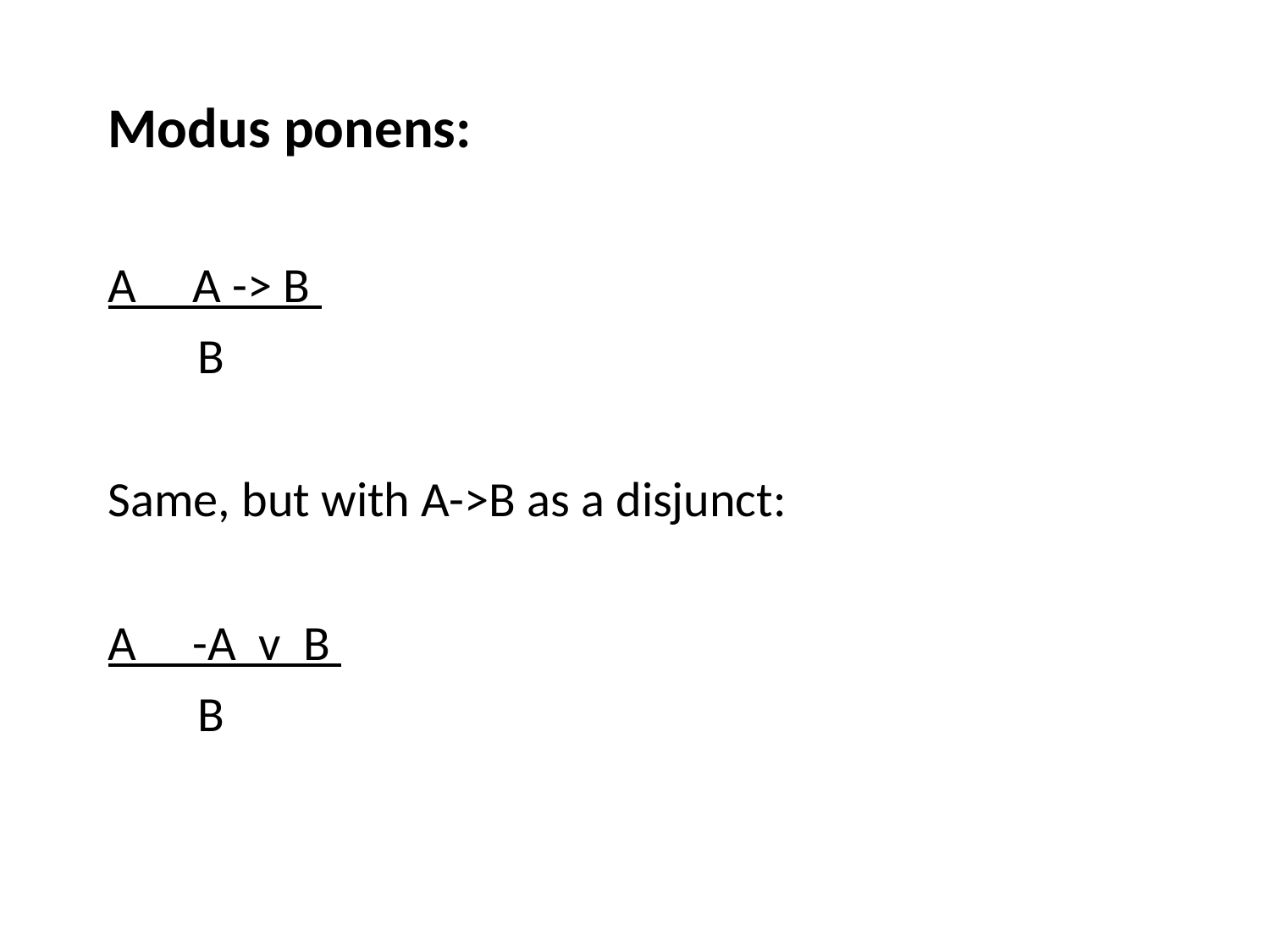

Modus ponens:

A     A -> B
        B

Same, but with A->B as a disjunct:

A     -A  v  B
        B